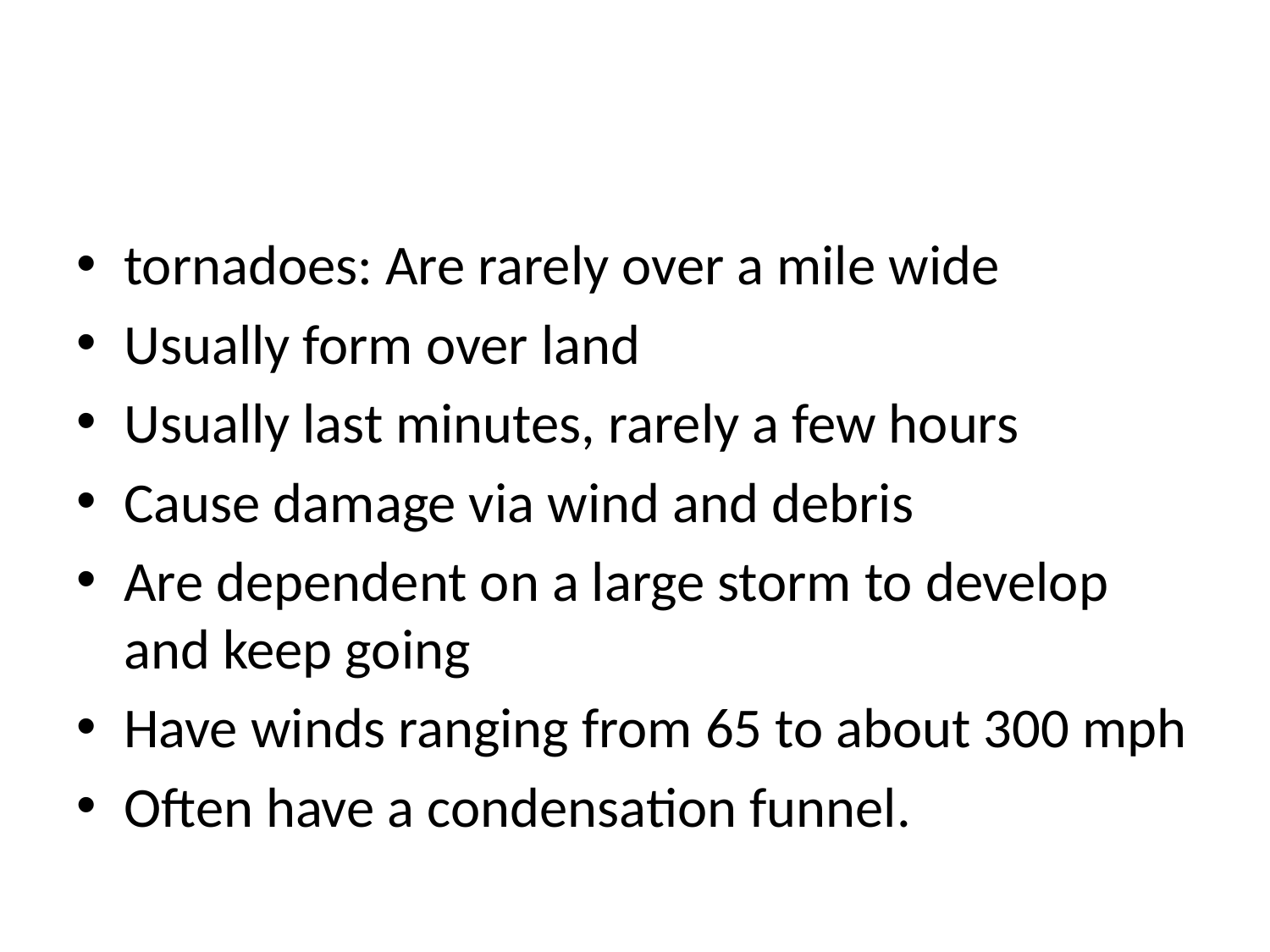

#
tornadoes: Are rarely over a mile wide
Usually form over land
Usually last minutes, rarely a few hours
Cause damage via wind and debris
Are dependent on a large storm to develop and keep going
Have winds ranging from 65 to about 300 mph
Often have a condensation funnel.